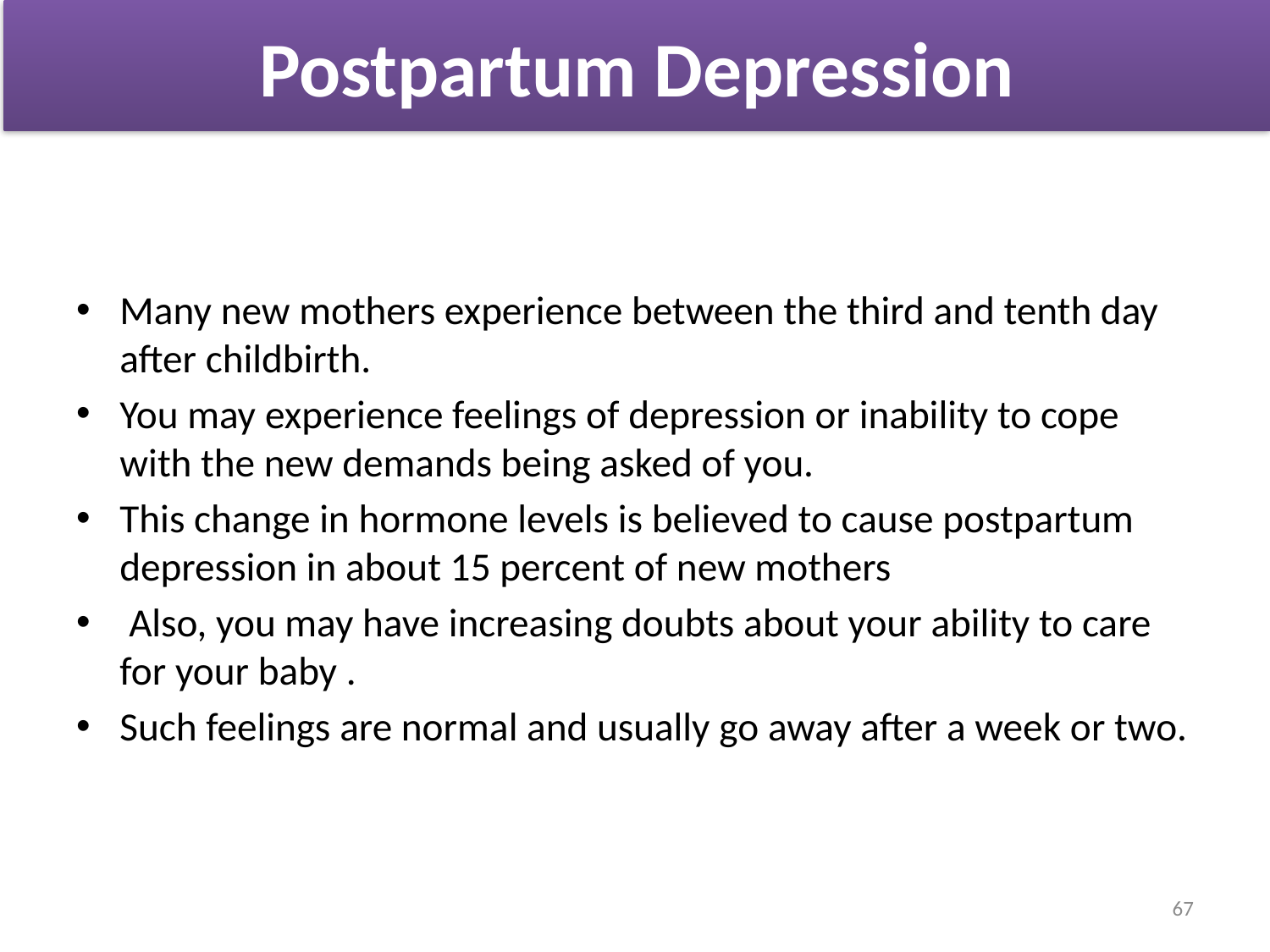

# Postpartum Depression

Many new mothers experience between the third and tenth day after childbirth.
You may experience feelings of depression or inability to cope with the new demands being asked of you.
This change in hormone levels is believed to cause postpartum depression in about 15 percent of new mothers
 Also, you may have increasing doubts about your ability to care for your baby .
Such feelings are normal and usually go away after a week or two.

67